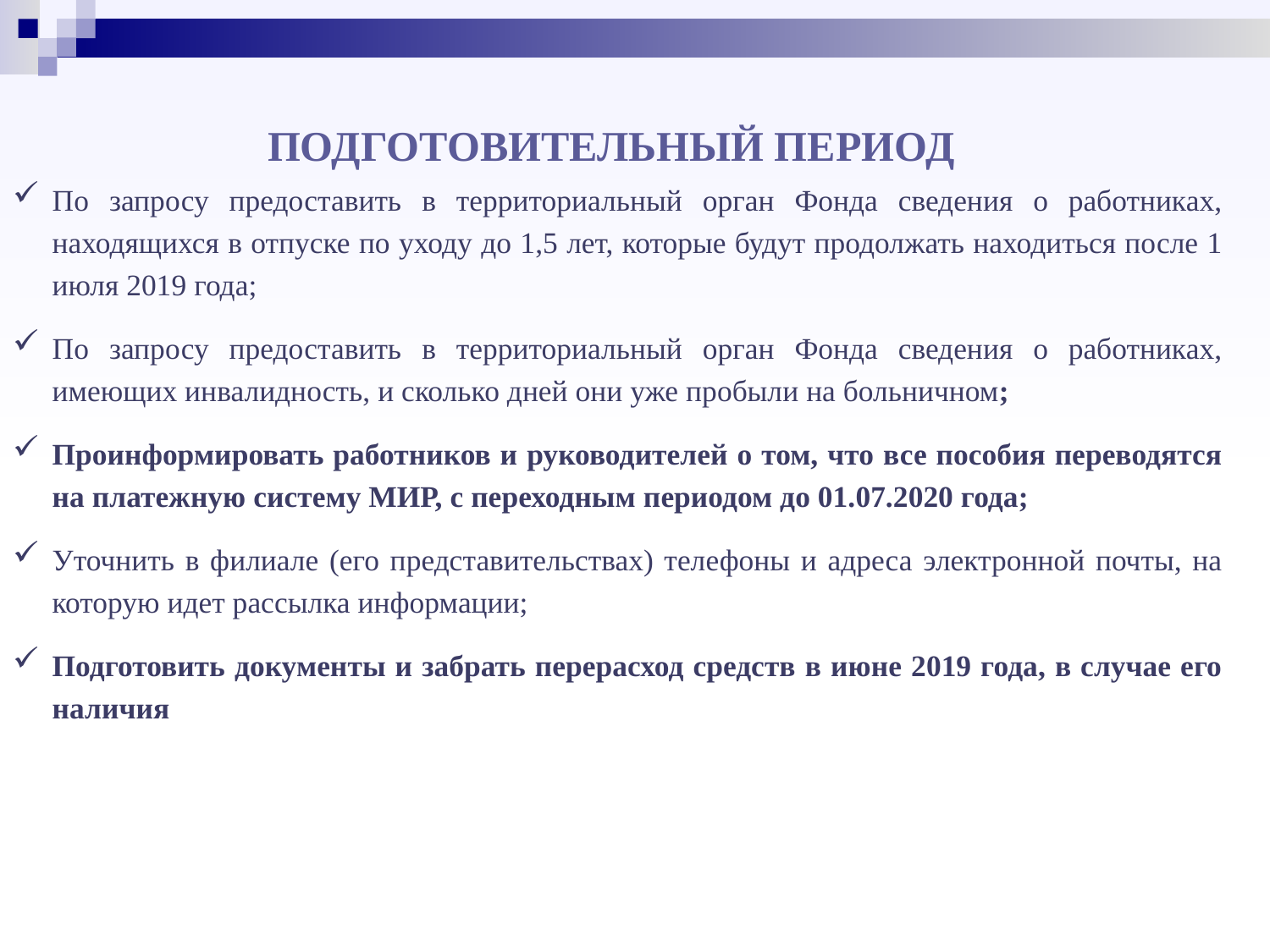

# ПОДГОТОВИТЕЛЬНЫЙ ПЕРИОД
По запросу предоставить в территориальный орган Фонда сведения о работниках, находящихся в отпуске по уходу до 1,5 лет, которые будут продолжать находиться после 1 июля 2019 года;
По запросу предоставить в территориальный орган Фонда сведения о работниках, имеющих инвалидность, и сколько дней они уже пробыли на больничном;
Проинформировать работников и руководителей о том, что все пособия переводятся на платежную систему МИР, с переходным периодом до 01.07.2020 года;
Уточнить в филиале (его представительствах) телефоны и адреса электронной почты, на которую идет рассылка информации;
Подготовить документы и забрать перерасход средств в июне 2019 года, в случае его наличия